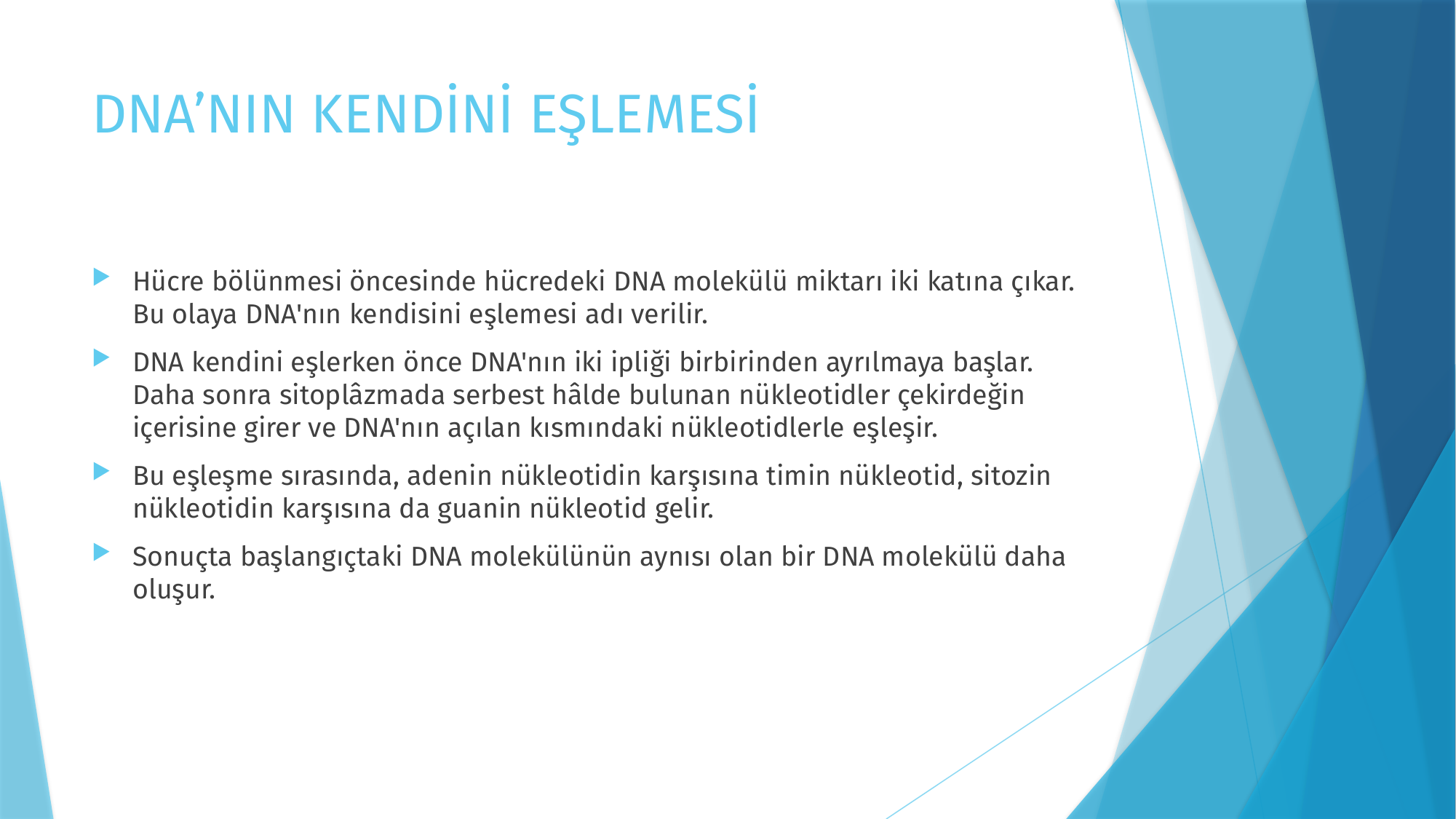

# DNA’NIN KENDİNİ EŞLEMESİ
Hücre bölünmesi öncesinde hücredeki DNA molekülü miktarı iki katına çıkar. Bu olaya DNA'nın kendisini eşlemesi adı verilir.
DNA kendini eşlerken önce DNA'nın iki ipliği birbirinden ayrılmaya başlar. Daha sonra sitoplâzmada serbest hâlde bulunan nükleotidler çekirdeğin içerisine girer ve DNA'nın açılan kısmındaki nükleotidlerle eşleşir.
Bu eşleşme sırasında, adenin nükleotidin karşısına timin nükleotid, sitozin nükleotidin karşısına da guanin nükleotid gelir.
Sonuçta başlangıçtaki DNA molekülünün aynısı olan bir DNA molekülü daha oluşur.